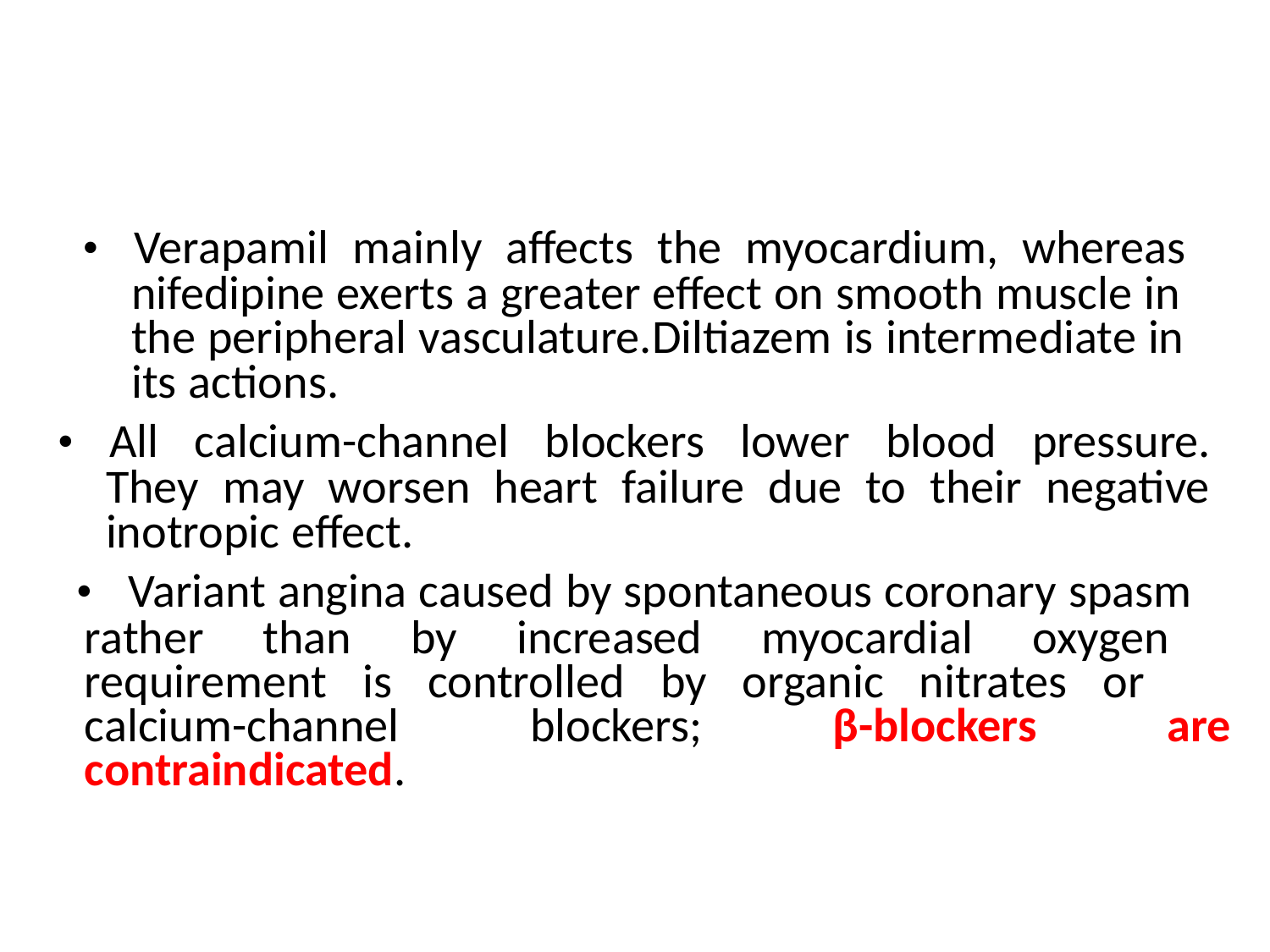

•   Verapamil  mainly  affects  the  myocardium,  whereas
nifedipine exerts a greater effect on smooth muscle in
the peripheral vasculature.Diltiazem is intermediate in
its actions.
•   All   calcium-channel   blockers   lower   blood   pressure.
They  may  worsen  heart  failure  due  to  their  negative
inotropic effect.
•   Variant angina caused by spontaneous coronary spasm
rather     than     by     increased     myocardial     oxygen
requirement   is   controlled   by   organic   nitrates   or
calcium-channel           blockers;           β-blockers           are
contraindicated.